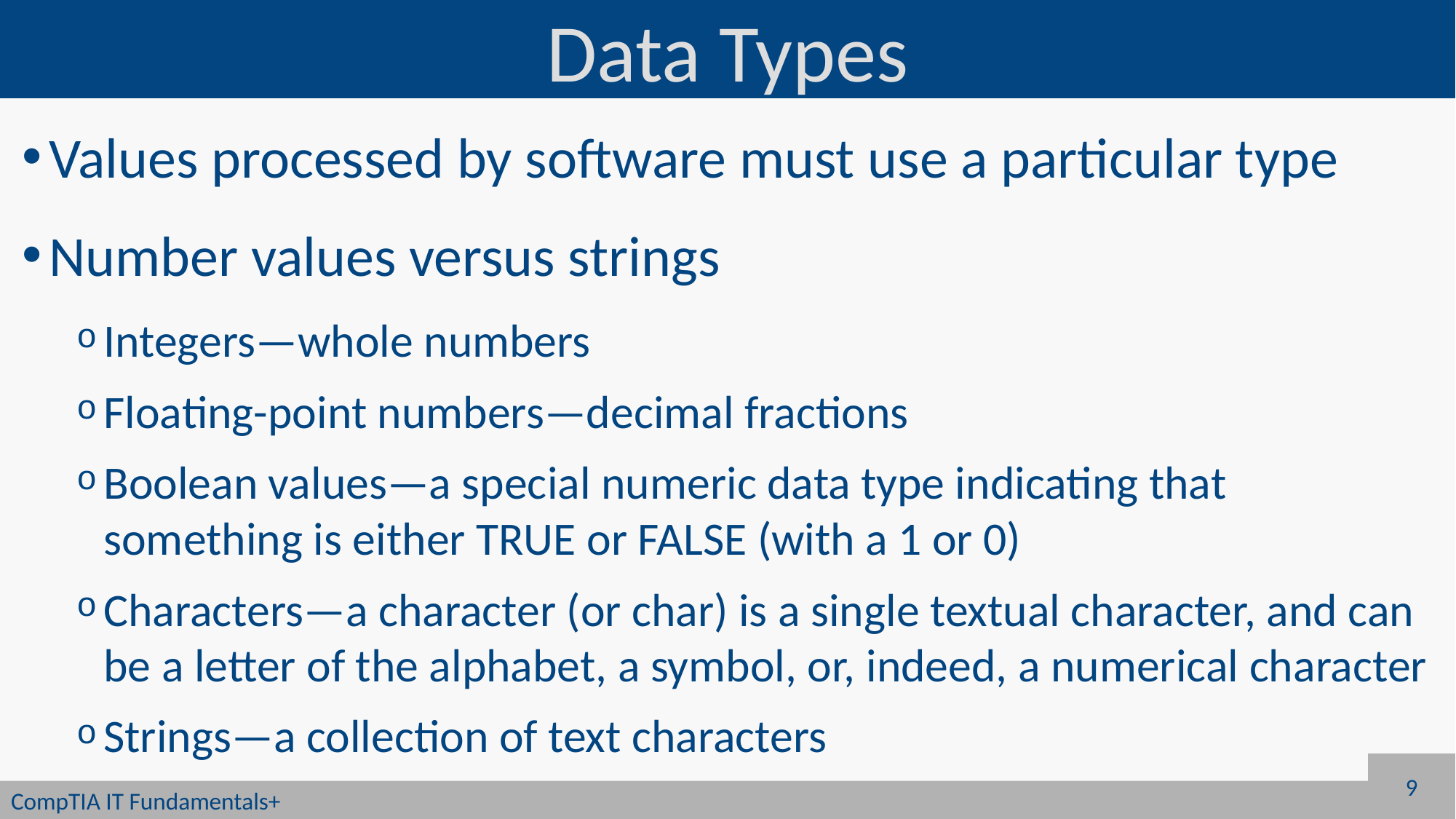

# Data Types
Values processed by software must use a particular type
Number values versus strings
Integers—whole numbers
Floating-point numbers—decimal fractions
Boolean values—a special numeric data type indicating that something is either TRUE or FALSE (with a 1 or 0)
Characters—a character (or char) is a single textual character, and can be a letter of the alphabet, a symbol, or, indeed, a numerical character
Strings—a collection of text characters

9
CompTIA IT Fundamentals+